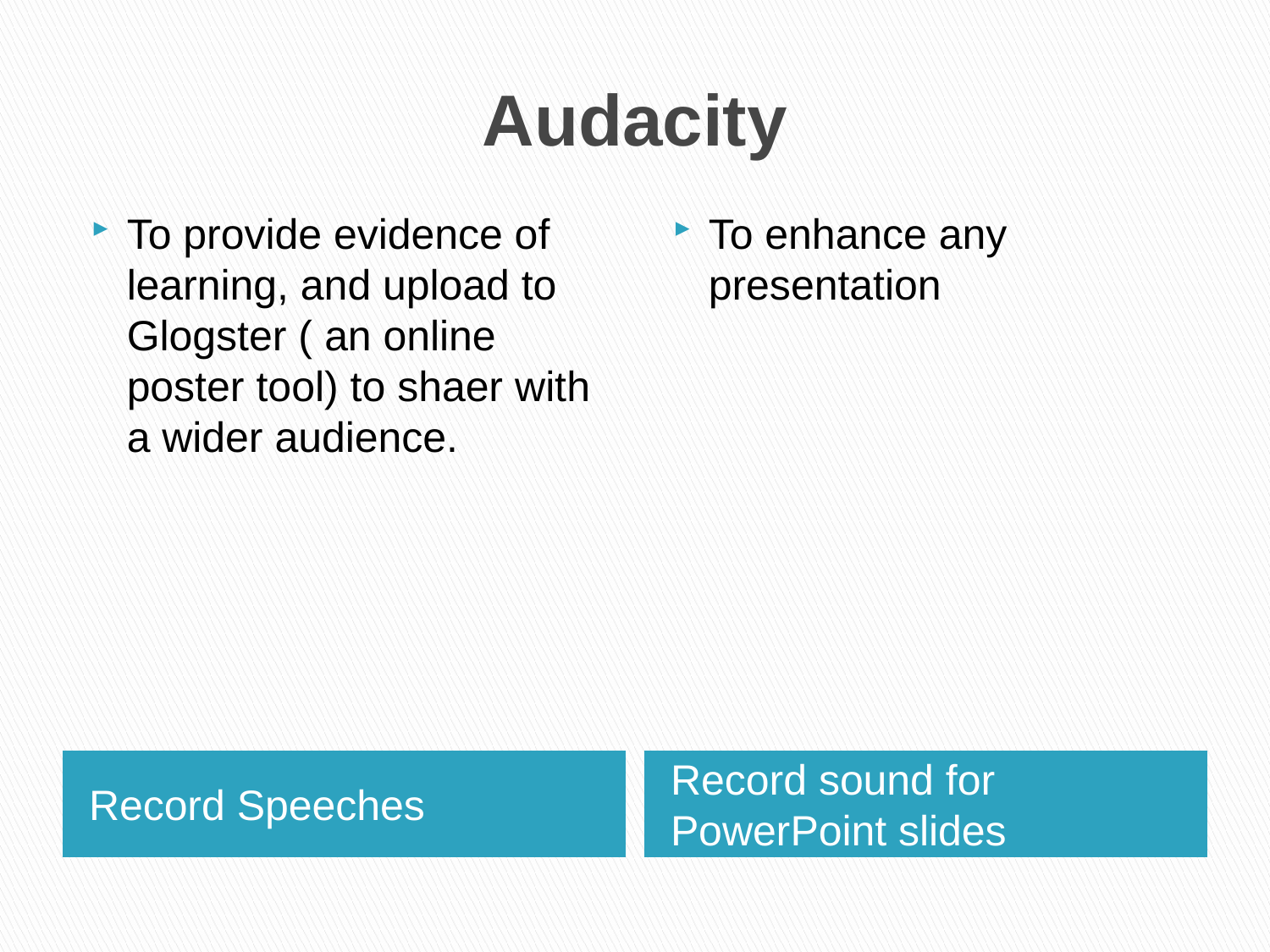

# Audacity
To provide evidence of learning, and upload to Glogster ( an online poster tool) to shaer with a wider audience.

To enhance any presentation
Record Speeches
Record sound for PowerPoint slides